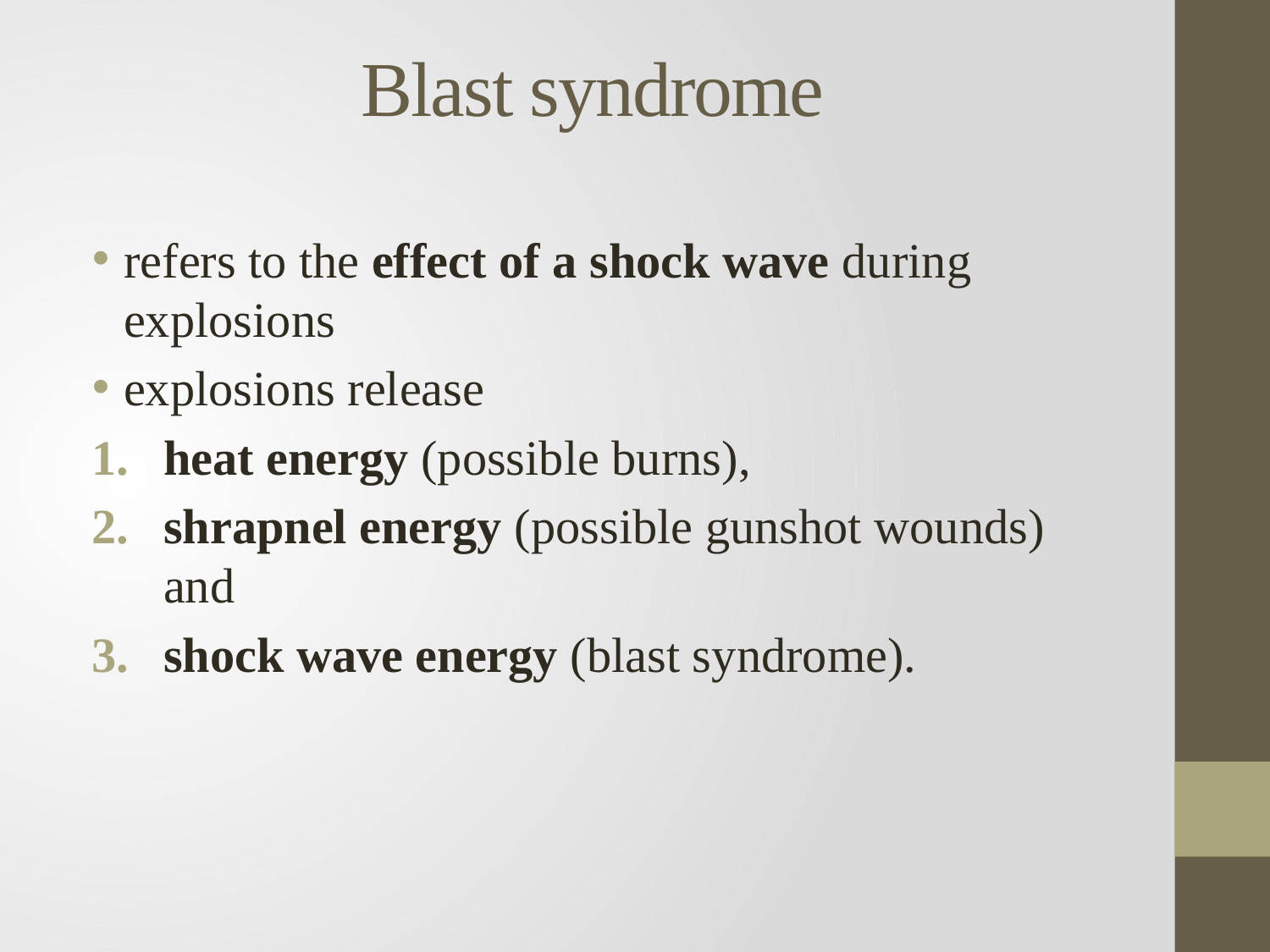

# Blast syndrome
refers to the effect of a shock wave during explosions
explosions release
heat energy (possible burns),
shrapnel energy (possible gunshot wounds) and
shock wave energy (blast syndrome).